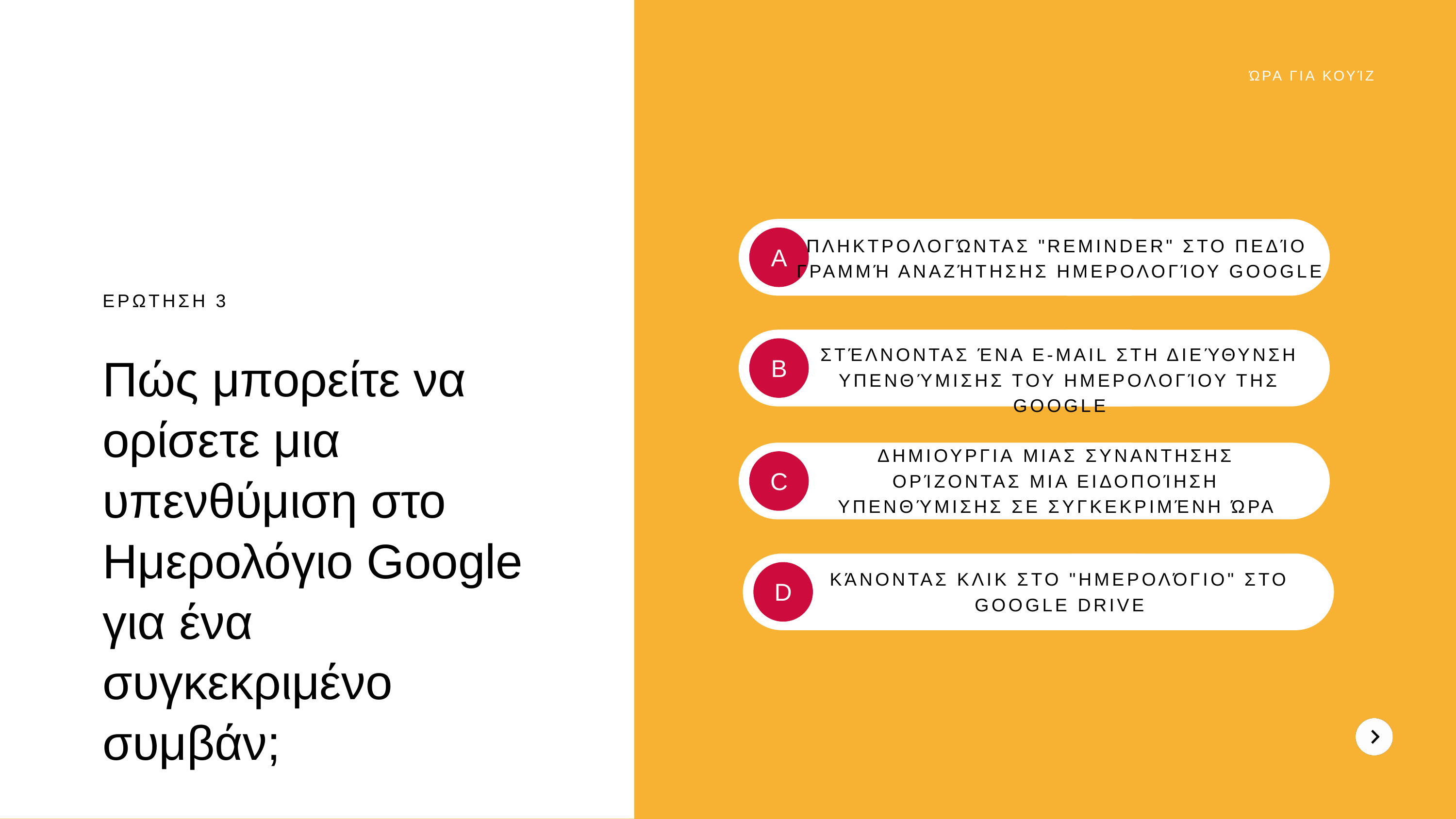

ΏΡΑ ΓΙΑ ΚΟΥΊΖ

ΠΛΗΚΤΡΟΛΟΓΏΝΤΑΣ "REMINDER" ΣΤΟ ΠΕΔΊΟ
ΓΡΑΜΜΉ ΑΝΑΖΉΤΗΣΗΣ ΗΜΕΡΟΛΟΓΊΟΥ GOOGLE
A
ΕΡΩΤΗΣΗ 3
Πώς μπορείτε να ορίσετε μια υπενθύμιση στο Ημερολόγιο Google για ένα συγκεκριμένο συμβάν;

ΣΤΈΛΝΟΝΤΑΣ ΈΝΑ E-MAIL ΣΤΗ ΔΙΕΎΘΥΝΣΗ ΥΠΕΝΘΎΜΙΣΗΣ ΤΟΥ ΗΜΕΡΟΛΟΓΊΟΥ ΤΗΣ GOOGLE
B
ΔΗΜΙΟΥΡΓΙΑ ΜΙΑΣ ΣΥΝΑΝΤΗΣΗΣ ΟΡΊΖΟΝΤΑΣ ΜΙΑ ΕΙΔΟΠΟΊΗΣΗ ΥΠΕΝΘΎΜΙΣΗΣ ΣΕ ΣΥΓΚΕΚΡΙΜΈΝΗ ΏΡΑ

C

ΚΆΝΟΝΤΑΣ ΚΛΙΚ ΣΤΟ "ΗΜΕΡΟΛΌΓΙΟ" ΣΤΟ GOOGLE DRIVE
D